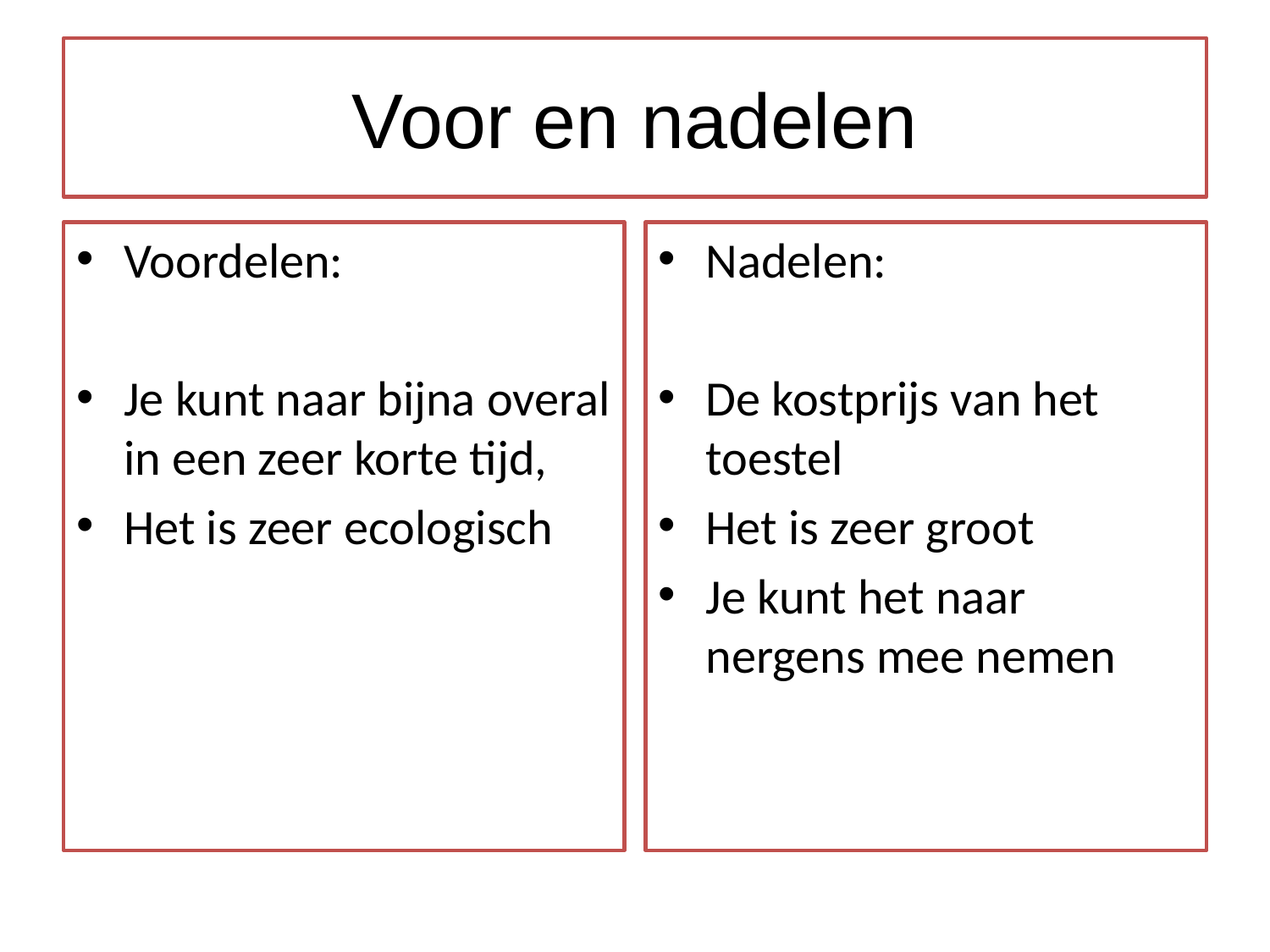

# Voor en nadelen
Voordelen:

Je kunt naar bijna overal in een zeer korte tijd,
Het is zeer ecologisch

Nadelen:

De kostprijs van het toestel
Het is zeer groot
Je kunt het naar nergens mee nemen